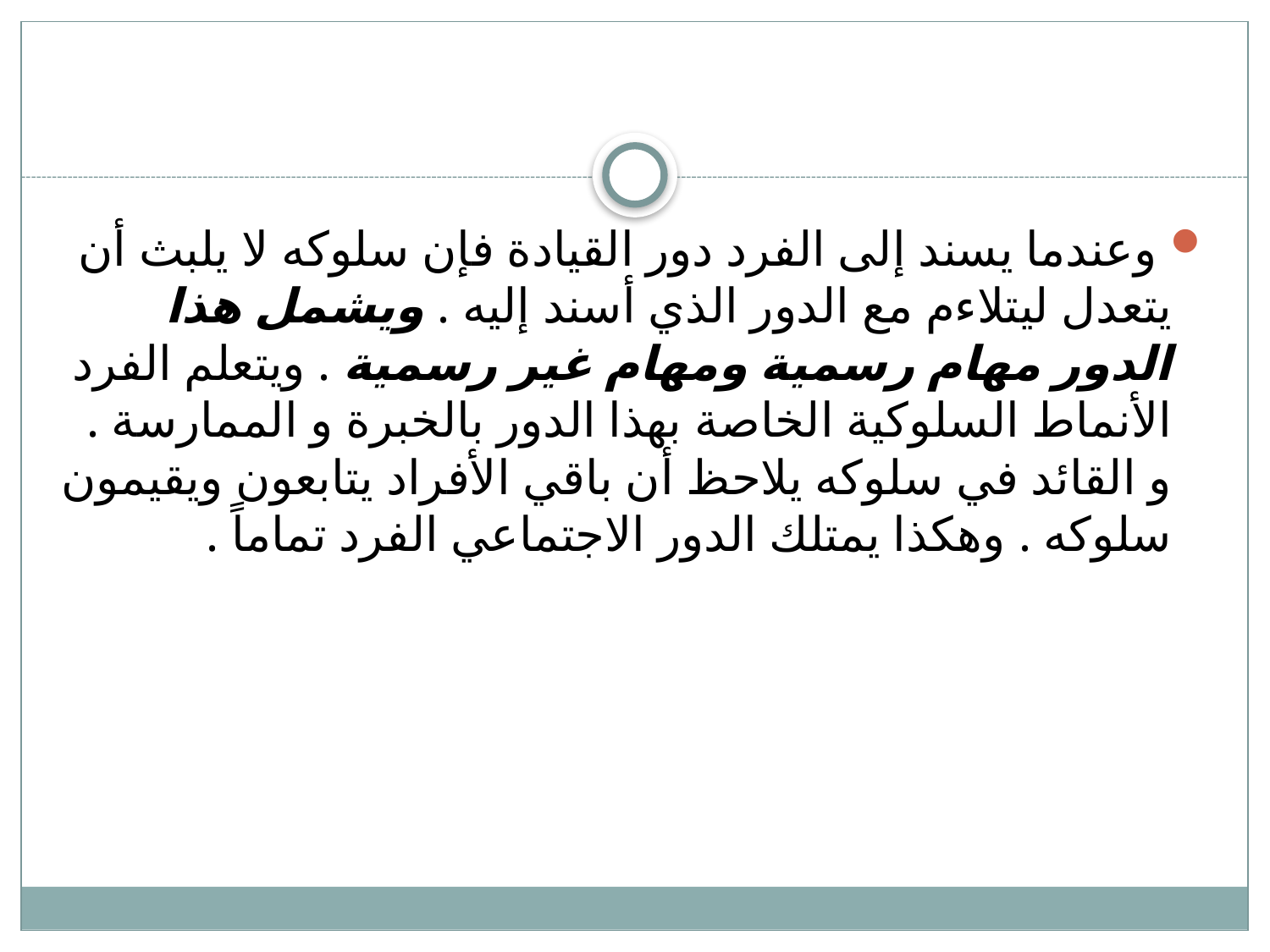

#
 وعندما يسند إلى الفرد دور القيادة فإن سلوكه لا يلبث أن يتعدل ليتلاءم مع الدور الذي أسند إليه . ويشمل هذا الدور مهام رسمية ومهام غير رسمية . ويتعلم الفرد الأنماط السلوكية الخاصة بهذا الدور بالخبرة و الممارسة . و القائد في سلوكه يلاحظ أن باقي الأفراد يتابعون ويقيمون سلوكه . وهكذا يمتلك الدور الاجتماعي الفرد تماماً .